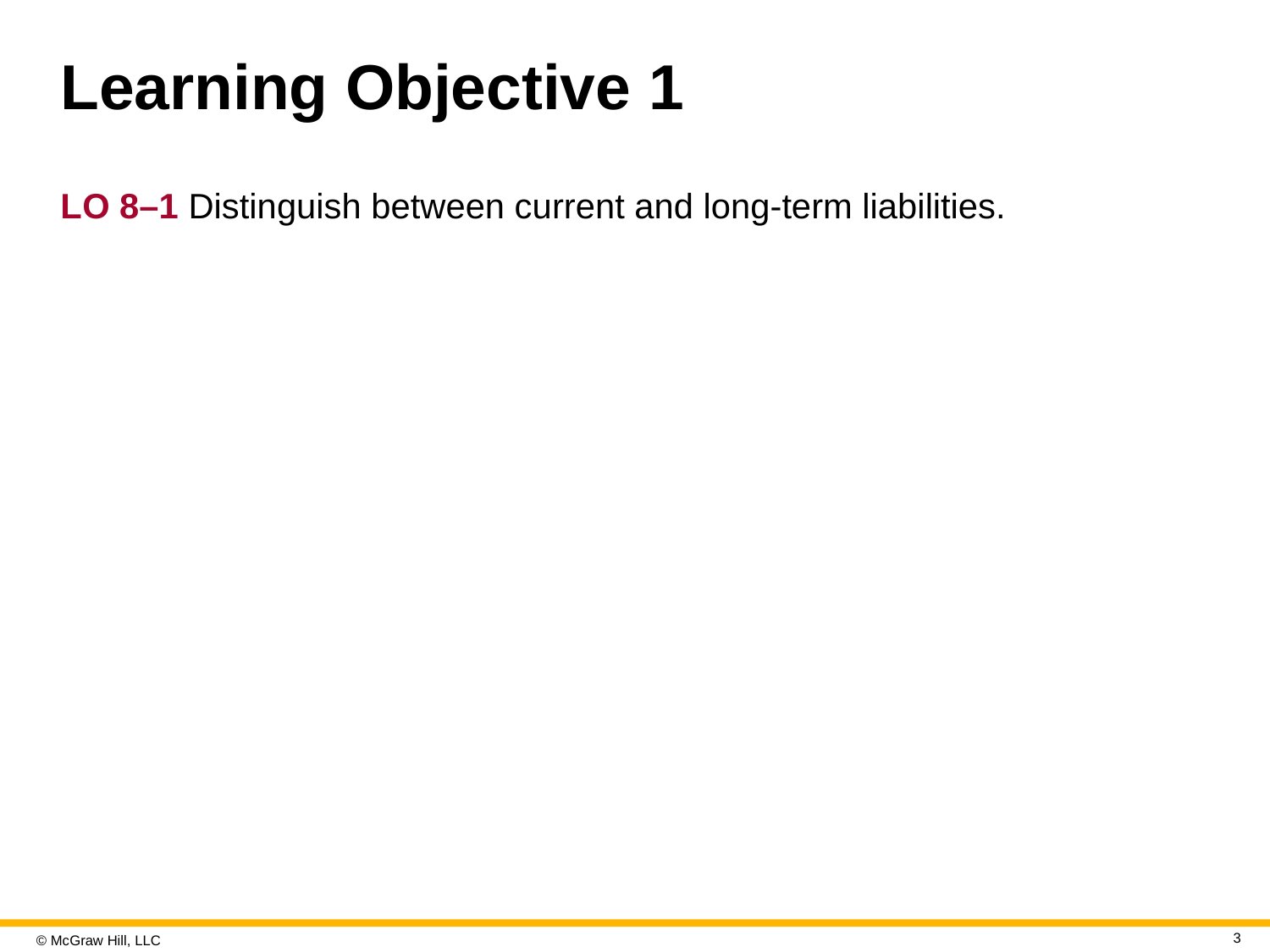

# Learning Objective 1
L O 8–1 Distinguish between current and long-term liabilities.
3